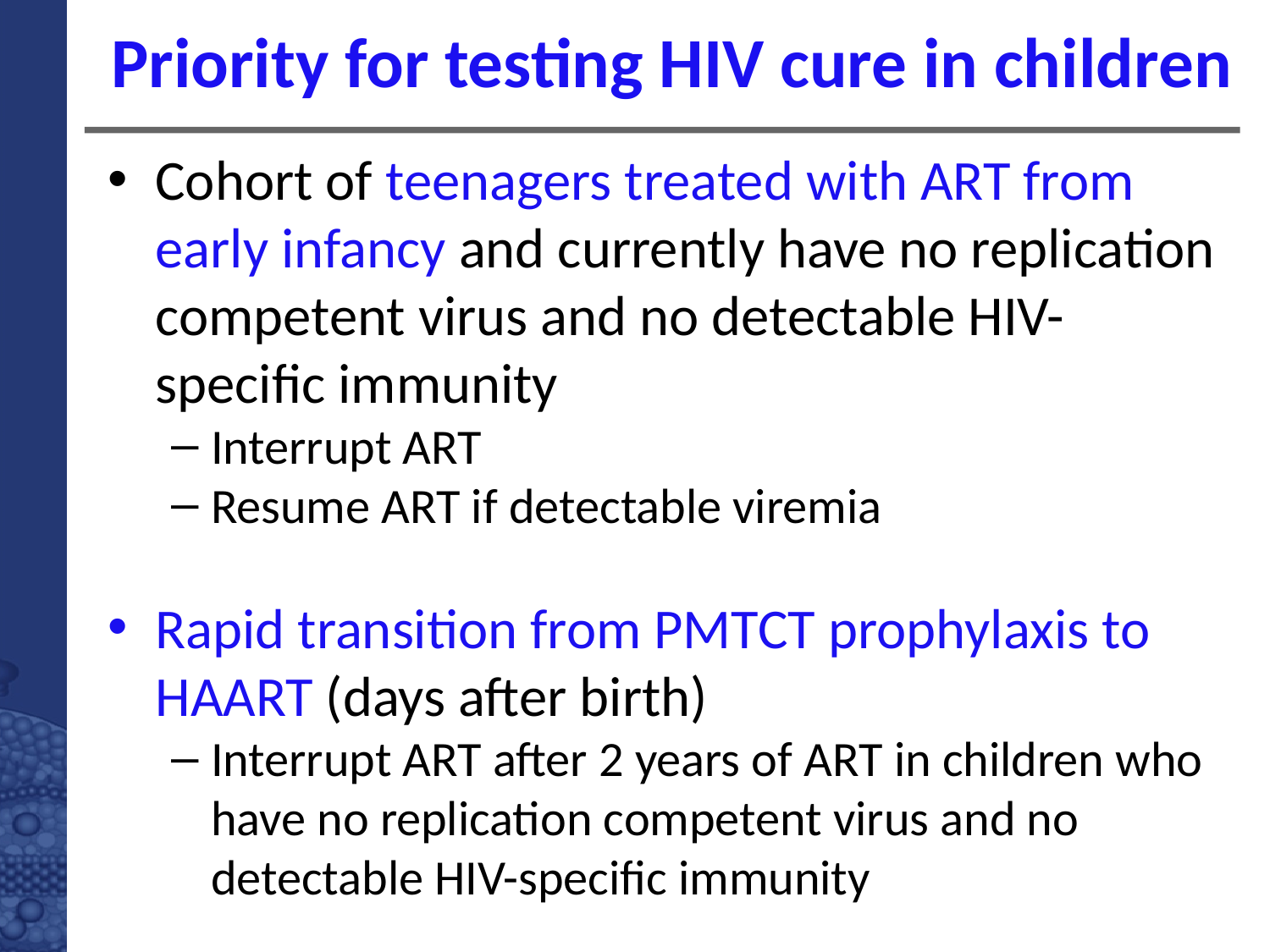

# Priority for testing HIV cure in children
Cohort of teenagers treated with ART from early infancy and currently have no replication competent virus and no detectable HIV-specific immunity
Interrupt ART
Resume ART if detectable viremia

Rapid transition from PMTCT prophylaxis to HAART (days after birth)
Interrupt ART after 2 years of ART in children who have no replication competent virus and no detectable HIV-specific immunity